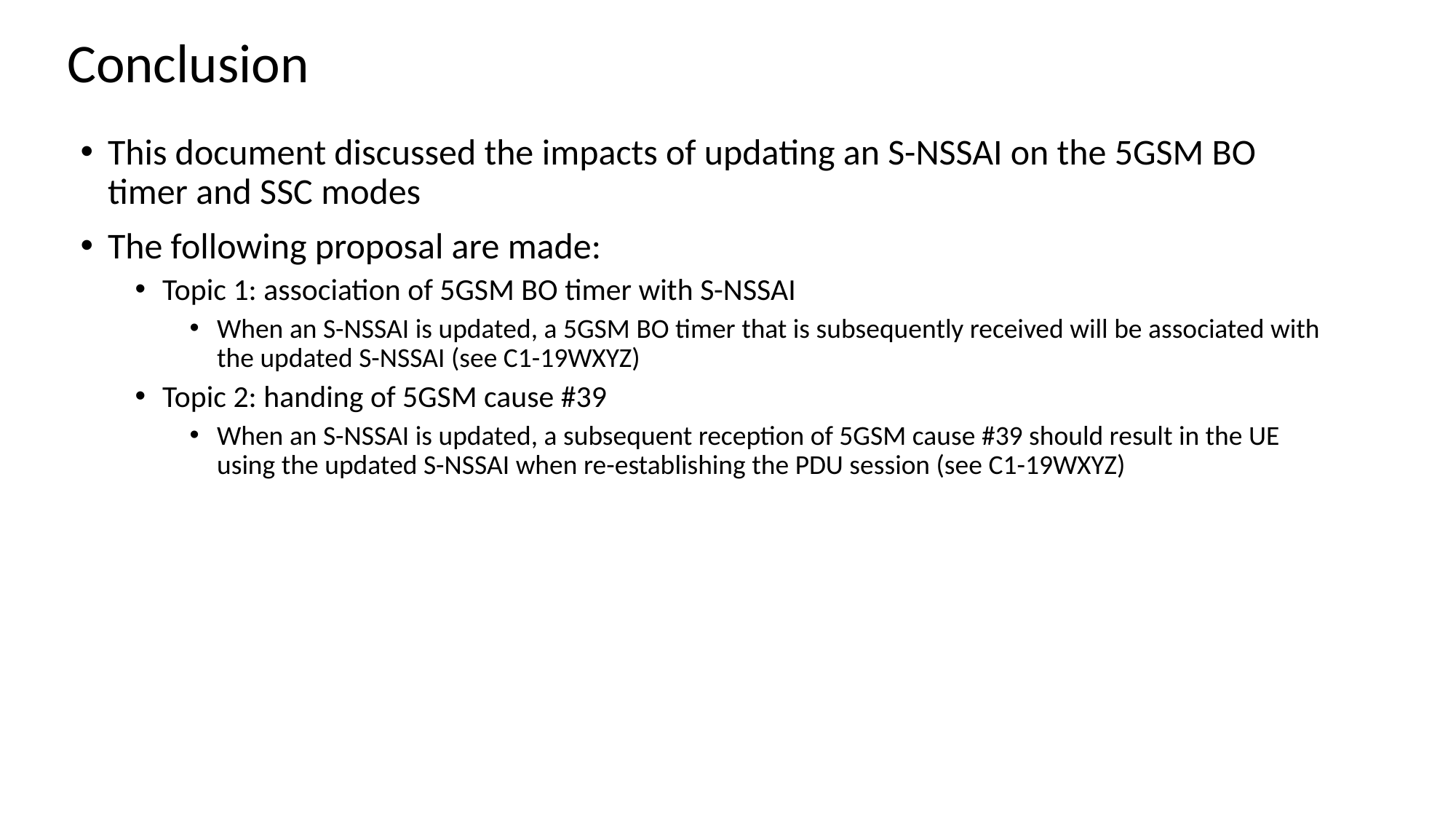

# Conclusion
This document discussed the impacts of updating an S-NSSAI on the 5GSM BO timer and SSC modes
The following proposal are made:
Topic 1: association of 5GSM BO timer with S-NSSAI
When an S-NSSAI is updated, a 5GSM BO timer that is subsequently received will be associated with the updated S-NSSAI (see C1-19WXYZ)
Topic 2: handing of 5GSM cause #39
When an S-NSSAI is updated, a subsequent reception of 5GSM cause #39 should result in the UE using the updated S-NSSAI when re-establishing the PDU session (see C1-19WXYZ)